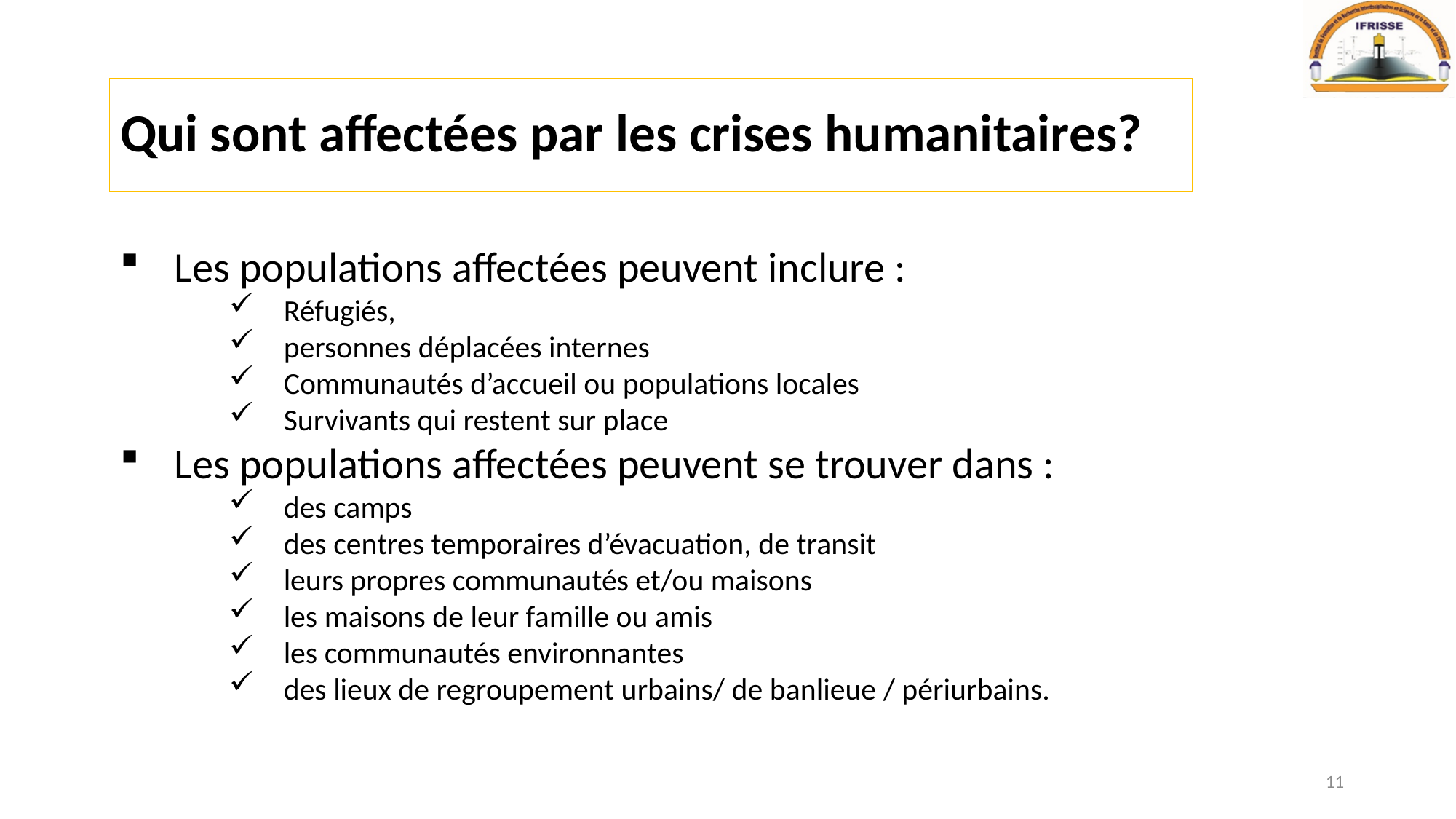

# Qui sont affectées par les crises humanitaires?
Les populations affectées peuvent inclure :
Réfugiés,
personnes déplacées internes
Communautés d’accueil ou populations locales
Survivants qui restent sur place
Les populations affectées peuvent se trouver dans :
des camps
des centres temporaires d’évacuation, de transit
leurs propres communautés et/ou maisons
les maisons de leur famille ou amis
les communautés environnantes
des lieux de regroupement urbains/ de banlieue / périurbains.
11